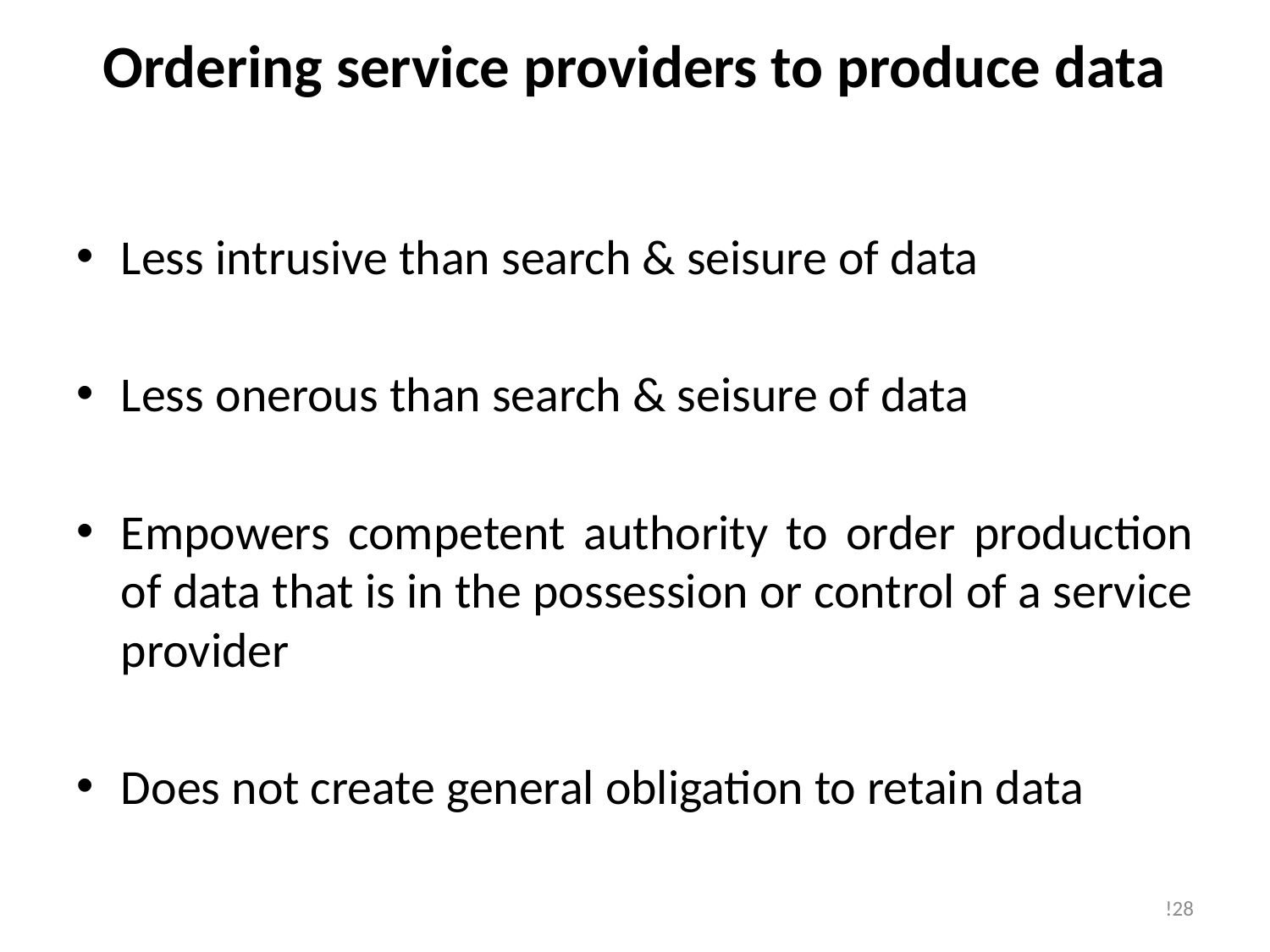

# Ordering service providers to produce data
Less intrusive than search & seisure of data

Less onerous than search & seisure of data

Empowers competent authority to order production of data that is in the possession or control of a service provider

Does not create general obligation to retain data

!28